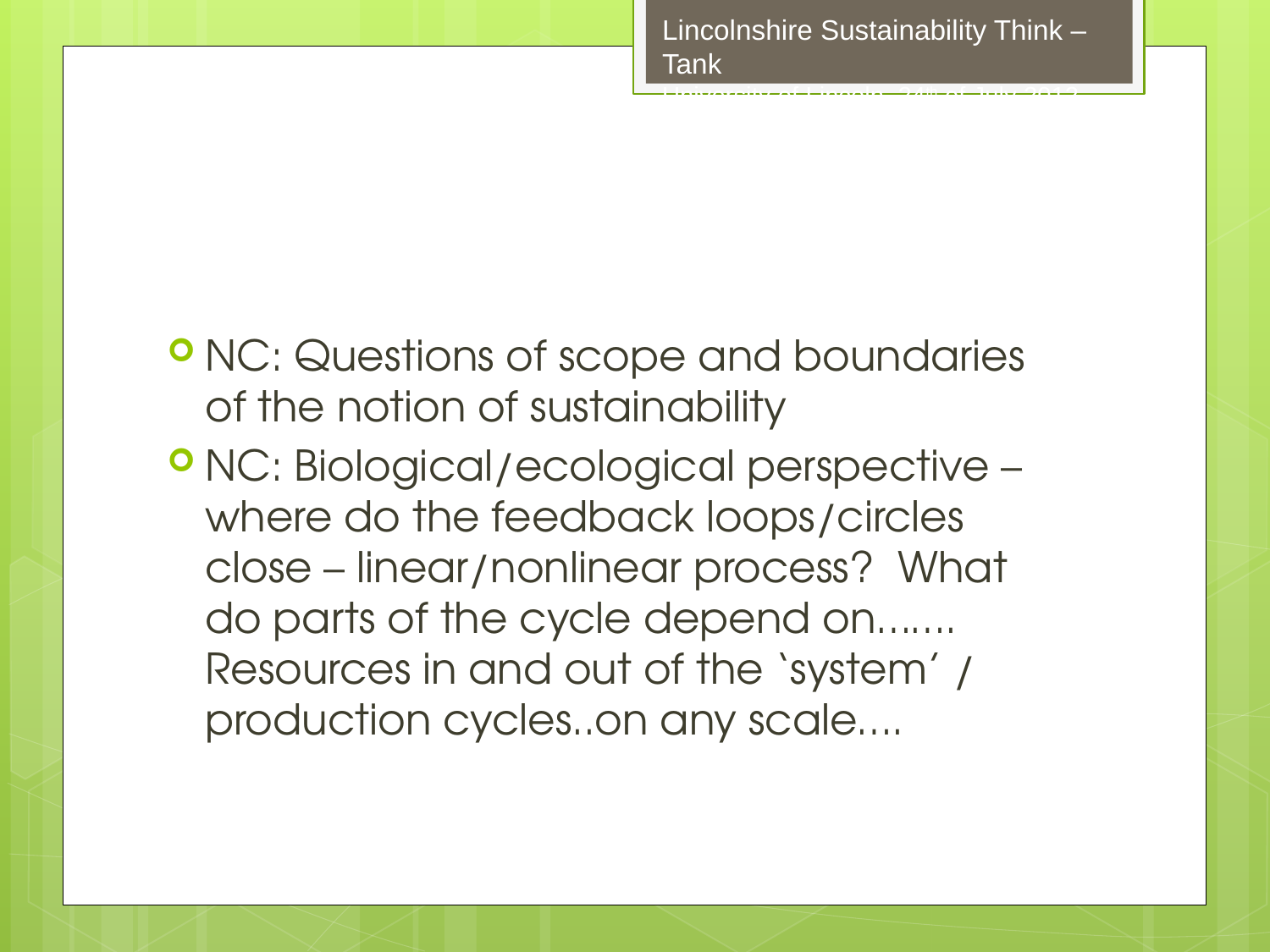

NC: Questions of scope and boundaries of the notion of sustainability
NC: Biological/ecological perspective – where do the feedback loops/circles close – linear/nonlinear process?  What do parts of the cycle depend on…….  Resources in and out of the ‘system’ / production cycles..on any scale….